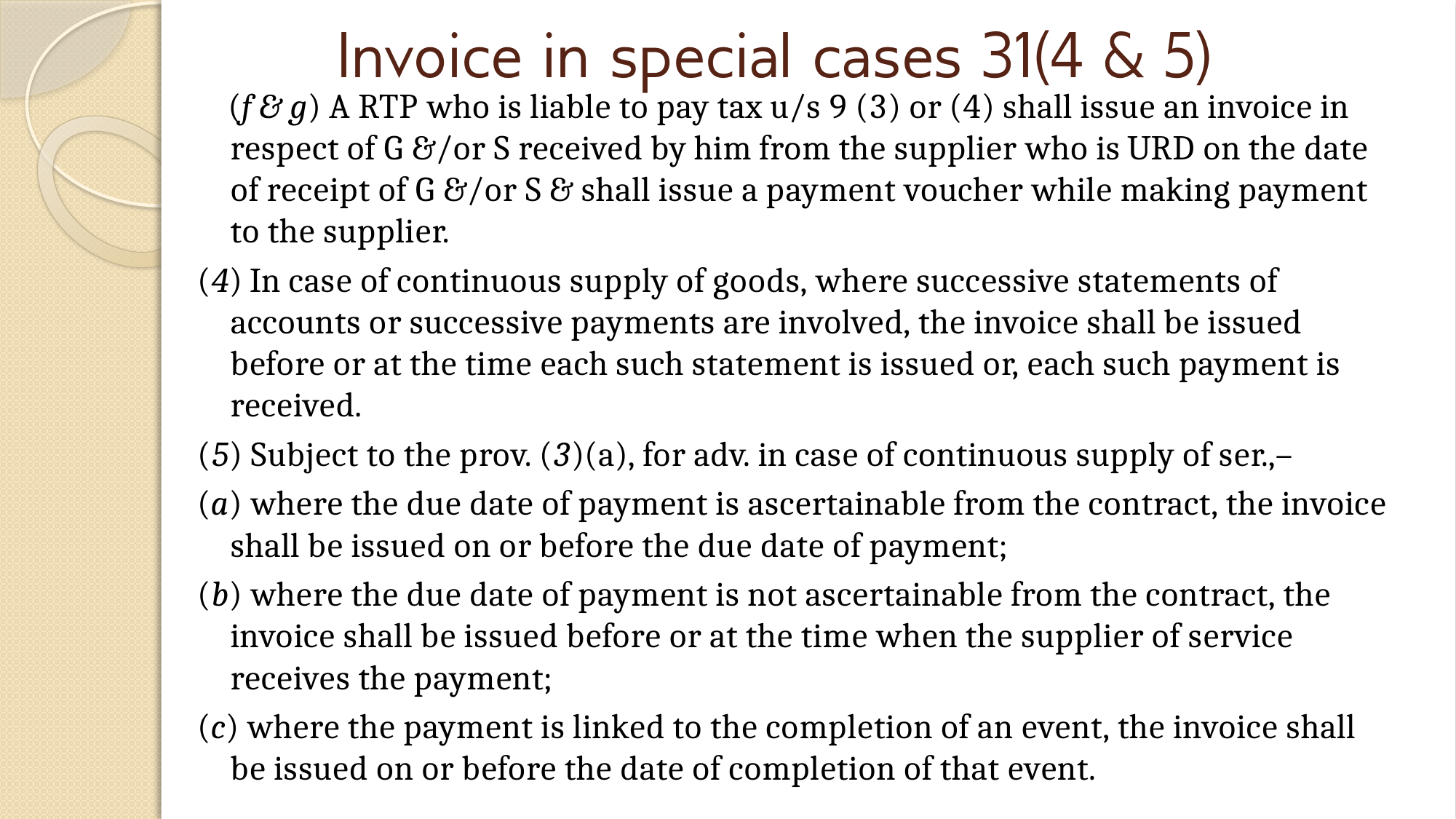

# Invoice in special cases 31(4 & 5)
    (f & g) A RTP who is liable to pay tax u/s 9 (3) or (4) shall issue an invoice in respect of G &/or S received by him from the supplier who is URD on the date of receipt of G &/or S & shall issue a payment voucher while making payment to the supplier.
(4) In case of continuous supply of goods, where successive statements of accounts or successive payments are involved, the invoice shall be issued before or at the time each such statement is issued or, each such payment is received.
(5) Subject to the prov. (3)(a), for adv. in case of continuous supply of ser.,–
(a) where the due date of payment is ascertainable from the contract, the invoice shall be issued on or before the due date of payment;
(b) where the due date of payment is not ascertainable from the contract, the invoice shall be issued before or at the time when the supplier of service receives the payment;
(c) where the payment is linked to the completion of an event, the invoice shall be issued on or before the date of completion of that event.